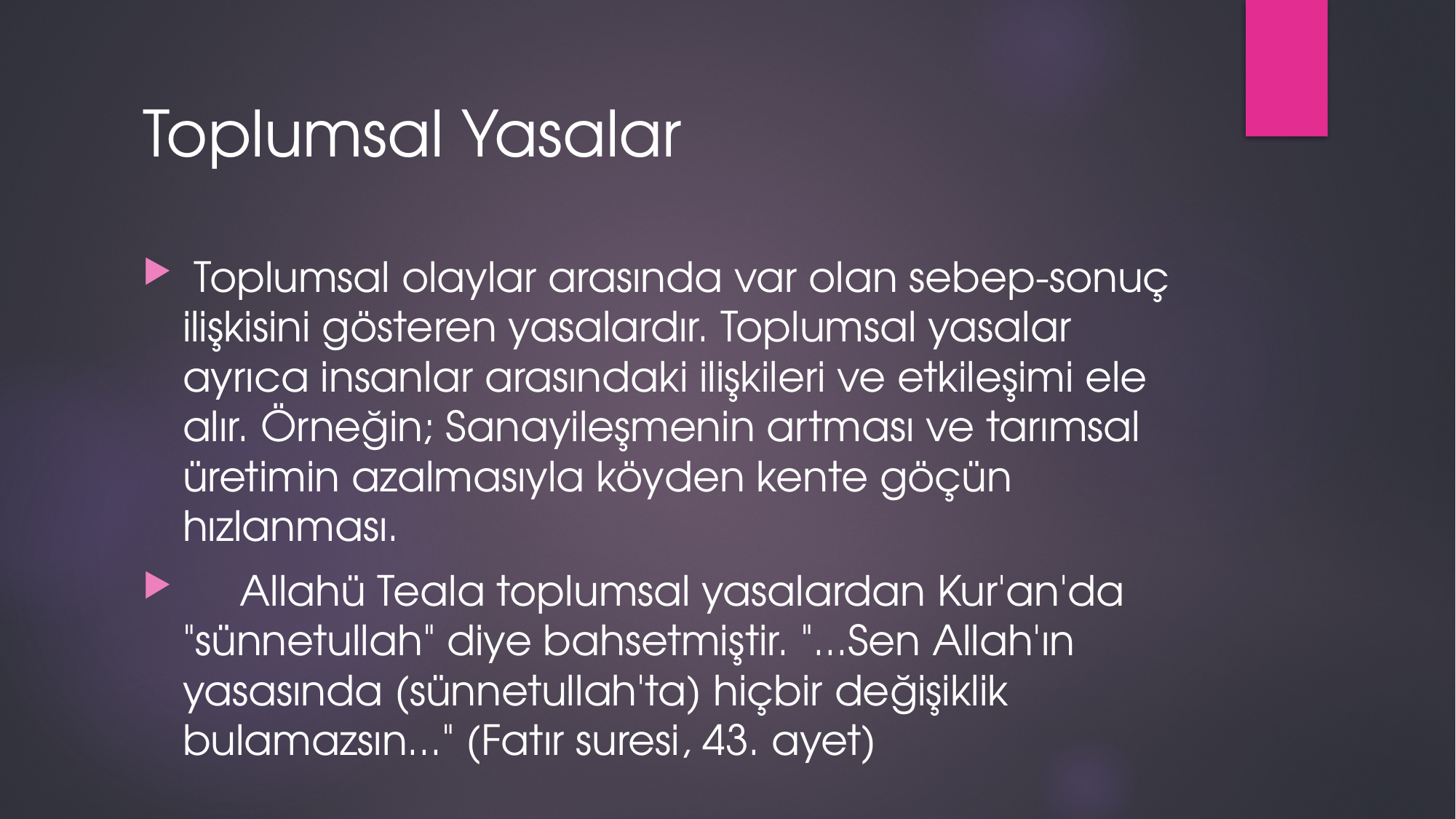

# Toplumsal Yasalar
 Toplumsal olaylar arasında var olan sebep-sonuç ilişkisini gösteren yasalardır. Toplumsal yasalar ayrıca insanlar arasındaki ilişkileri ve etkileşimi ele alır. Örneğin; Sanayileşmenin artması ve tarımsal üretimin azalmasıyla köyden kente göçün hızlanması.
     Allahü Teala toplumsal yasalardan Kur'an'da "sünnetullah" diye bahsetmiştir. "...Sen Allah'ın yasasında (sünnetullah'ta) hiçbir değişiklik bulamazsın..." (Fatır suresi, 43. ayet)